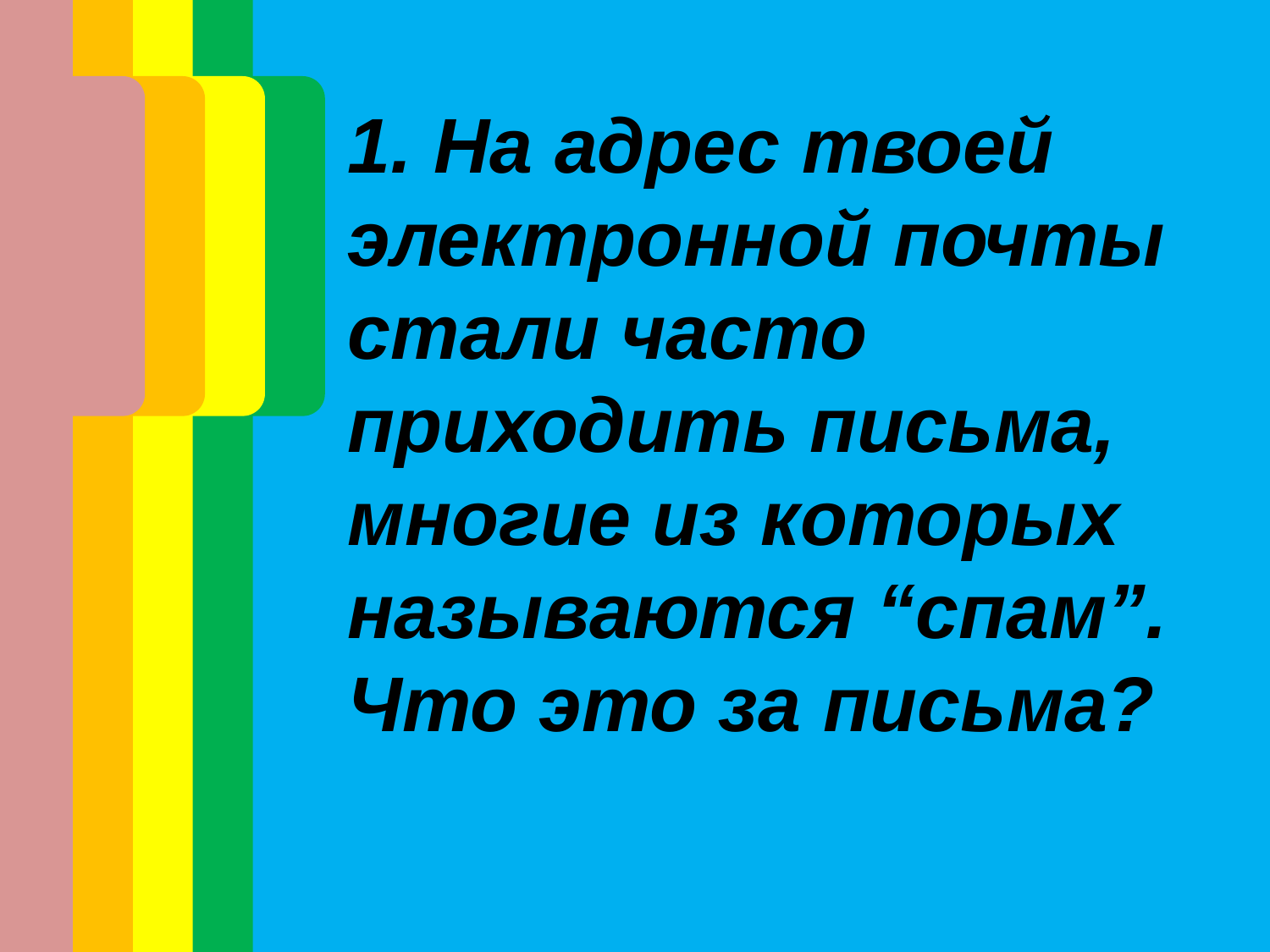

1. На адрес твоей электронной почты стали часто приходить письма, многие из которых называются “спам”. Что это за письма?